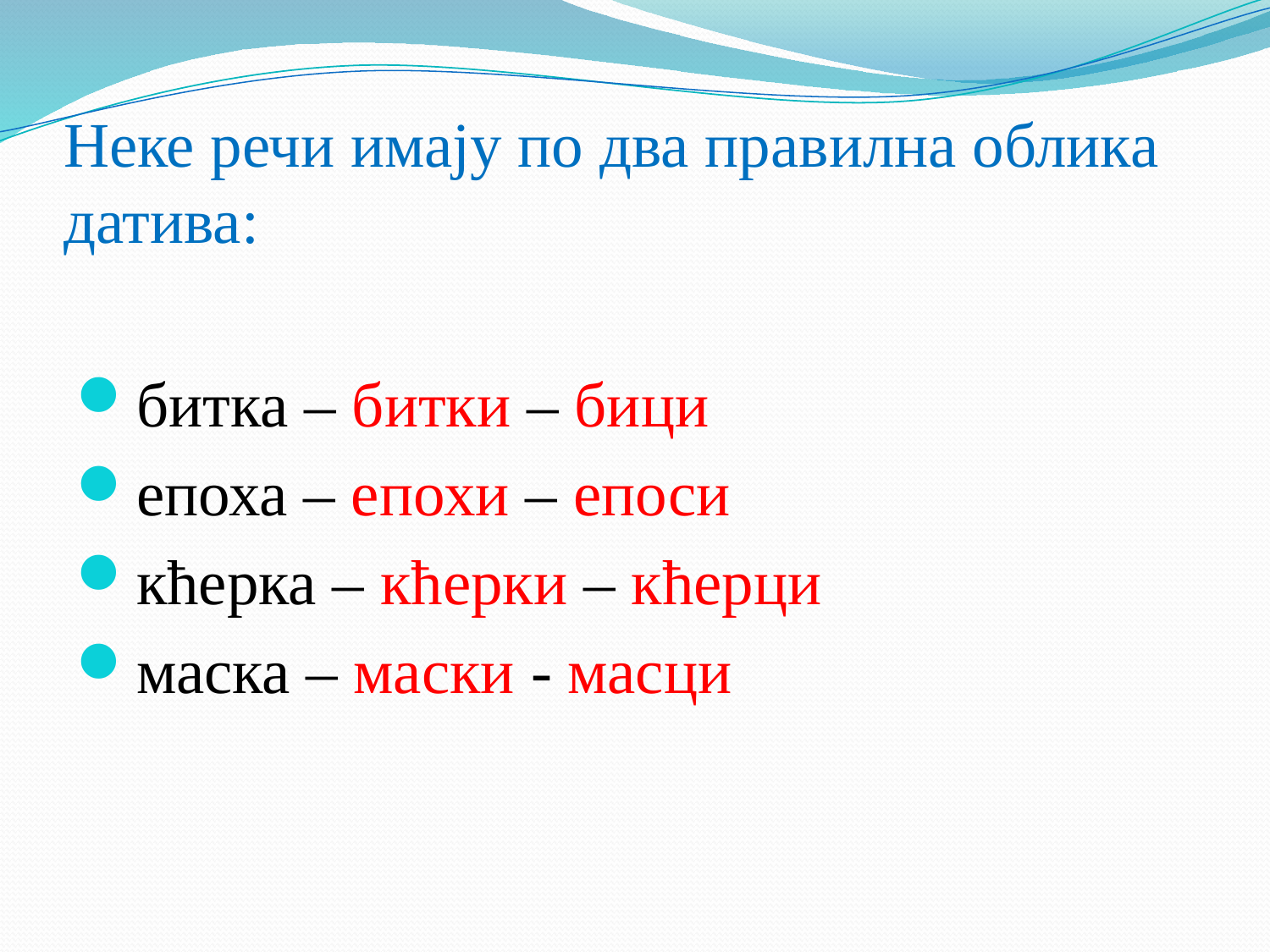

# Неке речи имају по два правилна облика датива:

битка – битки – бици
епоха – епохи – епоси
кћерка – кћерки – кћерци
маска – маски - масци